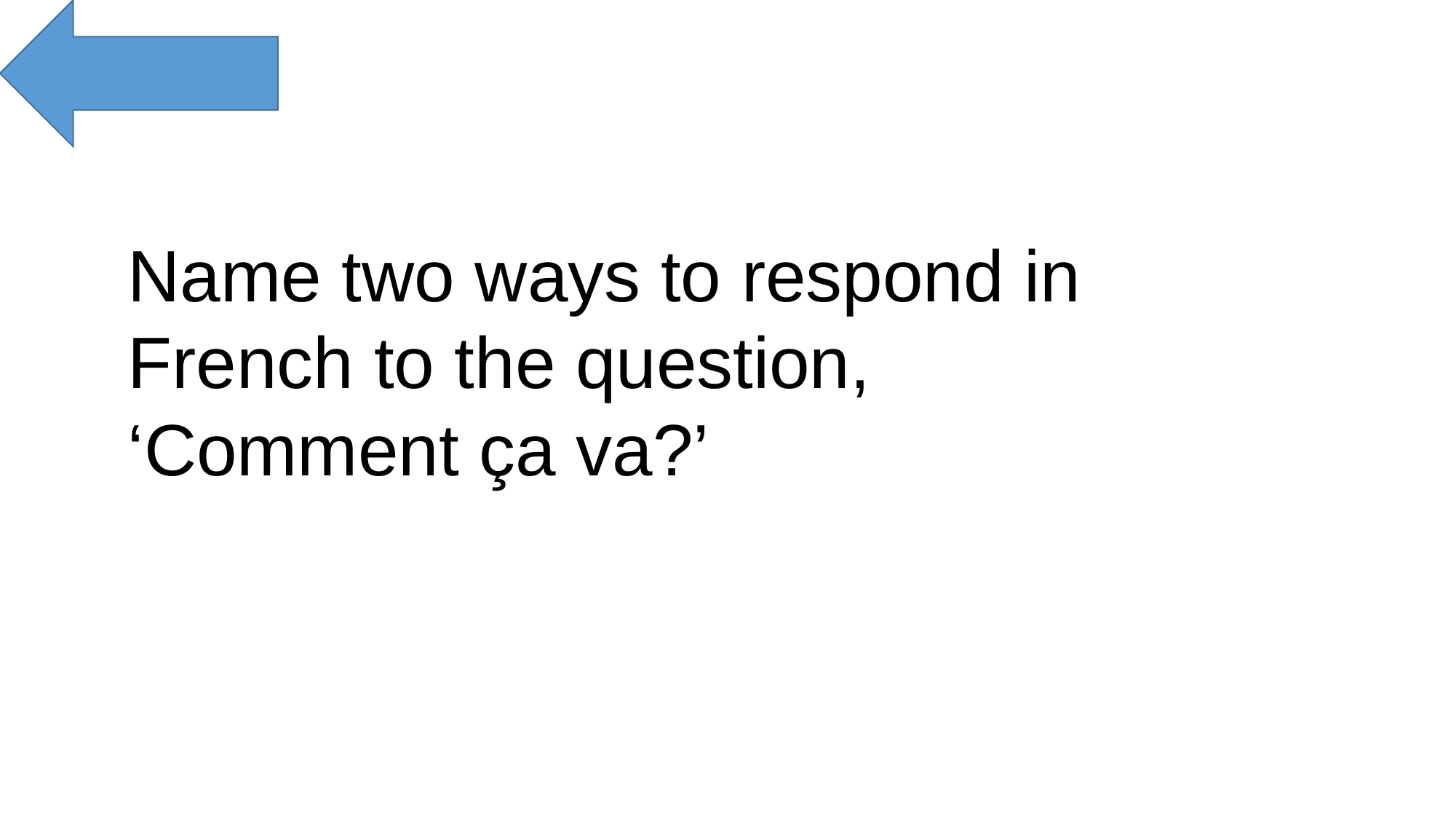

Name two ways to respond in French to the question, ‘Comment ça va?’